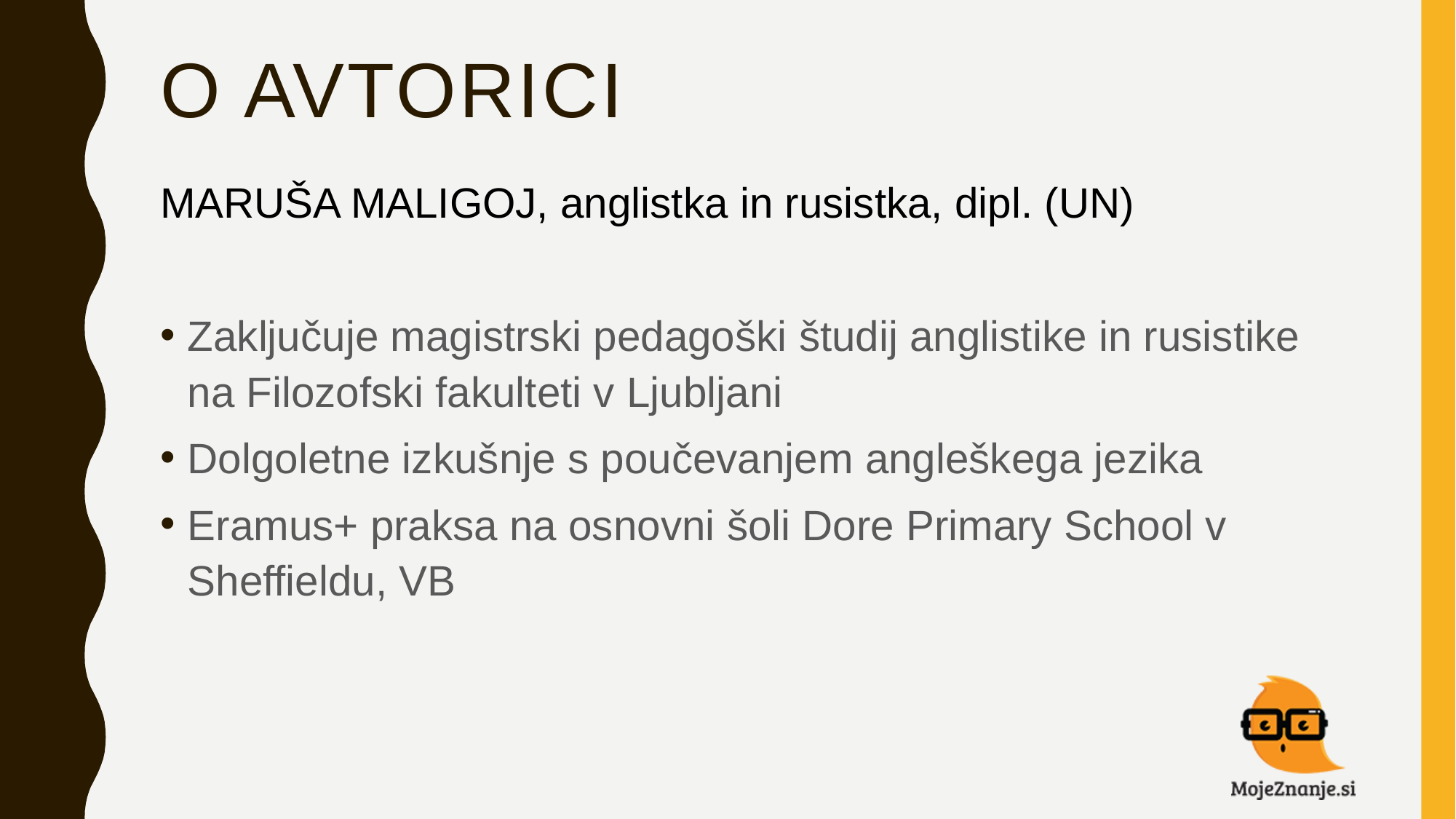

# O AVTORICI
MARUŠA MALIGOJ, anglistka in rusistka, dipl. (UN)

Zaključuje magistrski pedagoški študij anglistike in rusistike na Filozofski fakulteti v Ljubljani
Dolgoletne izkušnje s poučevanjem angleškega jezika
Eramus+ praksa na osnovni šoli Dore Primary School v Sheffieldu, VB